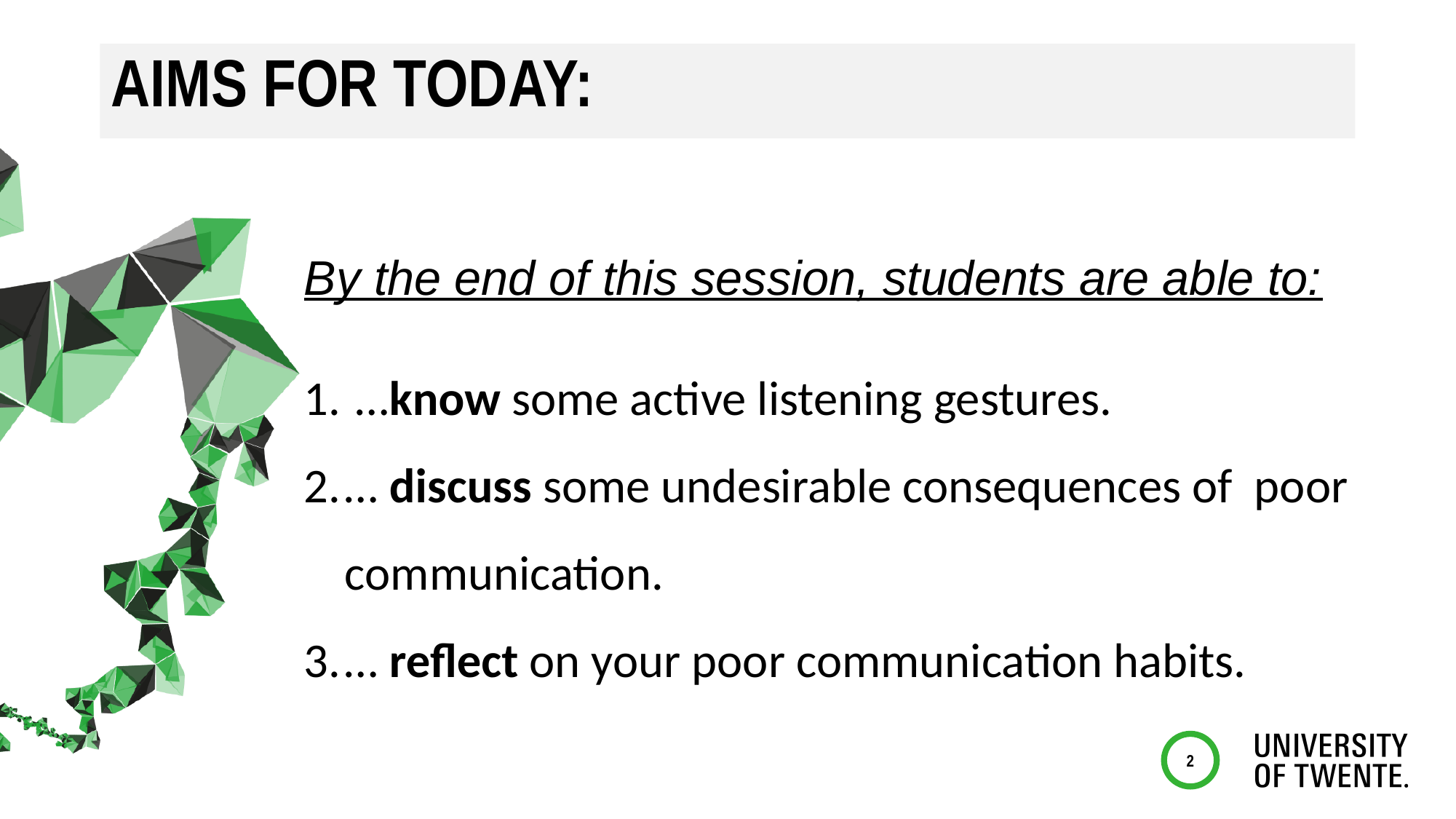

# Aims for today:
By the end of this session, students are able to:

 …know some active listening gestures.
… discuss some undesirable consequences of  poor communication.
… reflect on your poor communication habits.
2